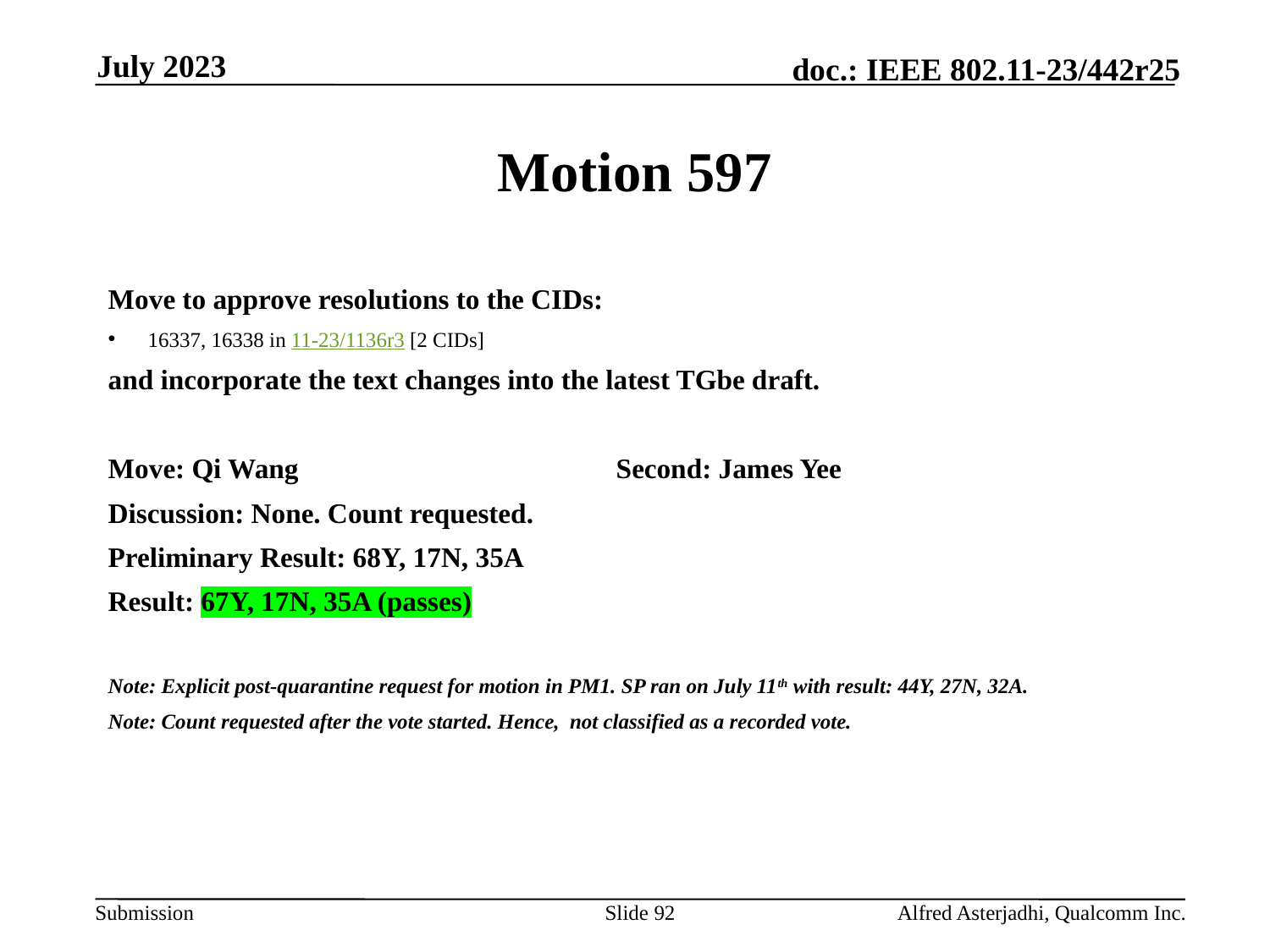

July 2023
# Motion 597
Move to approve resolutions to the CIDs:
16337, 16338 in 11-23/1136r3 [2 CIDs]
and incorporate the text changes into the latest TGbe draft.

Move: Qi Wang  			Second: James Yee
Discussion: None. Count requested.
Preliminary Result: 68Y, 17N, 35A
Result: 67Y, 17N, 35A (passes)

Note: Explicit post-quarantine request for motion in PM1. SP ran on July 11th with result: 44Y, 27N, 32A.
Note: Count requested after the vote started. Hence,  not classified as a recorded vote.
Slide 92
Alfred Asterjadhi, Qualcomm Inc.